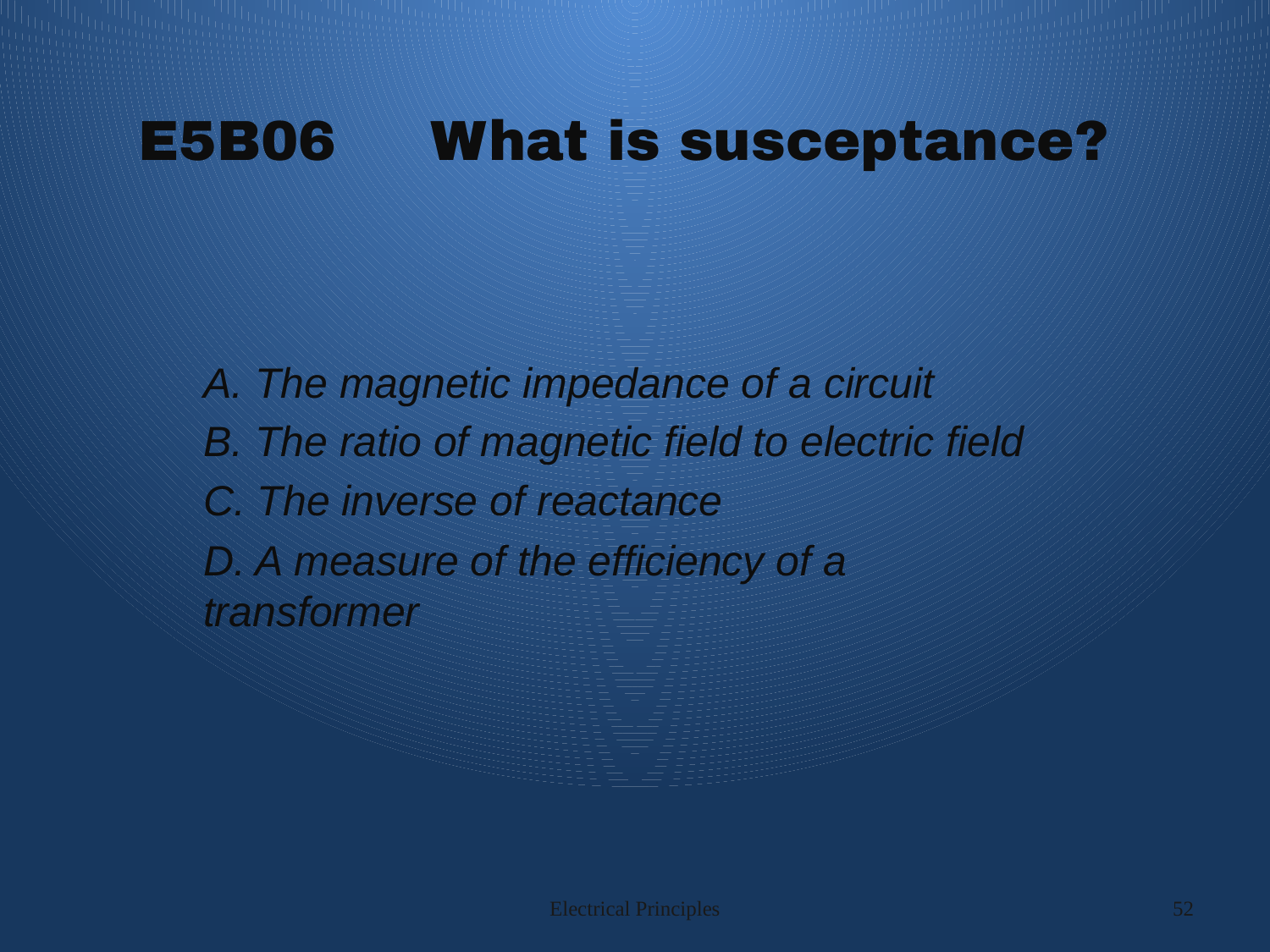

# E5B06     What is susceptance?
A. The magnetic impedance of a circuit
B. The ratio of magnetic field to electric field
C. The inverse of reactance
D. A measure of the efficiency of a transformer
Electrical Principles
52